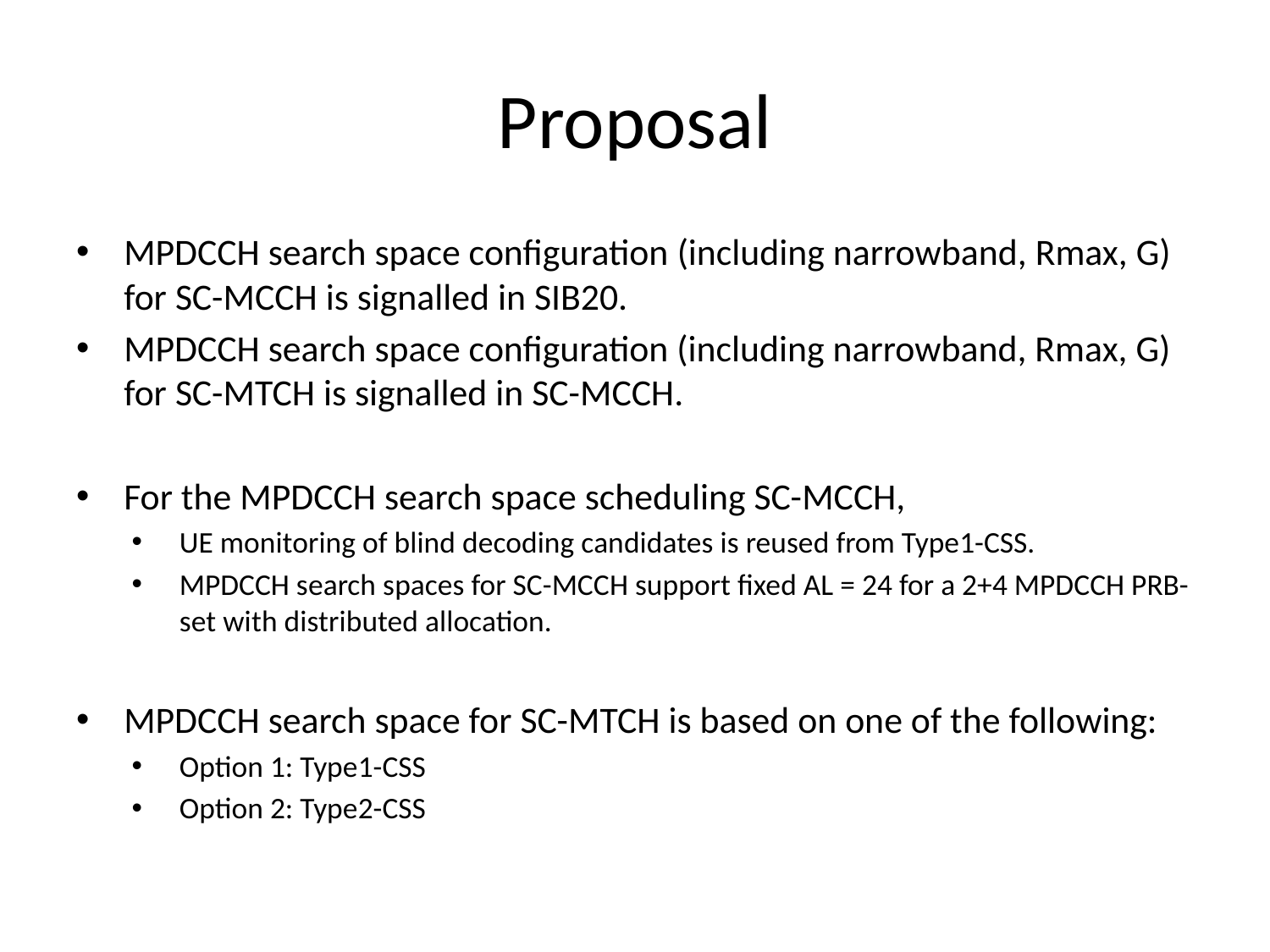

# Proposal
MPDCCH search space configuration (including narrowband, Rmax, G)  for SC-MCCH is signalled in SIB20.
MPDCCH search space configuration (including narrowband, Rmax, G) for SC-MTCH is signalled in SC-MCCH.

For the MPDCCH search space scheduling SC-MCCH,
UE monitoring of blind decoding candidates is reused from Type1-CSS.
MPDCCH search spaces for SC-MCCH support fixed AL = 24 for a 2+4 MPDCCH PRB-set with distributed allocation.

MPDCCH search space for SC-MTCH is based on one of the following:
Option 1: Type1-CSS
Option 2: Type2-CSS